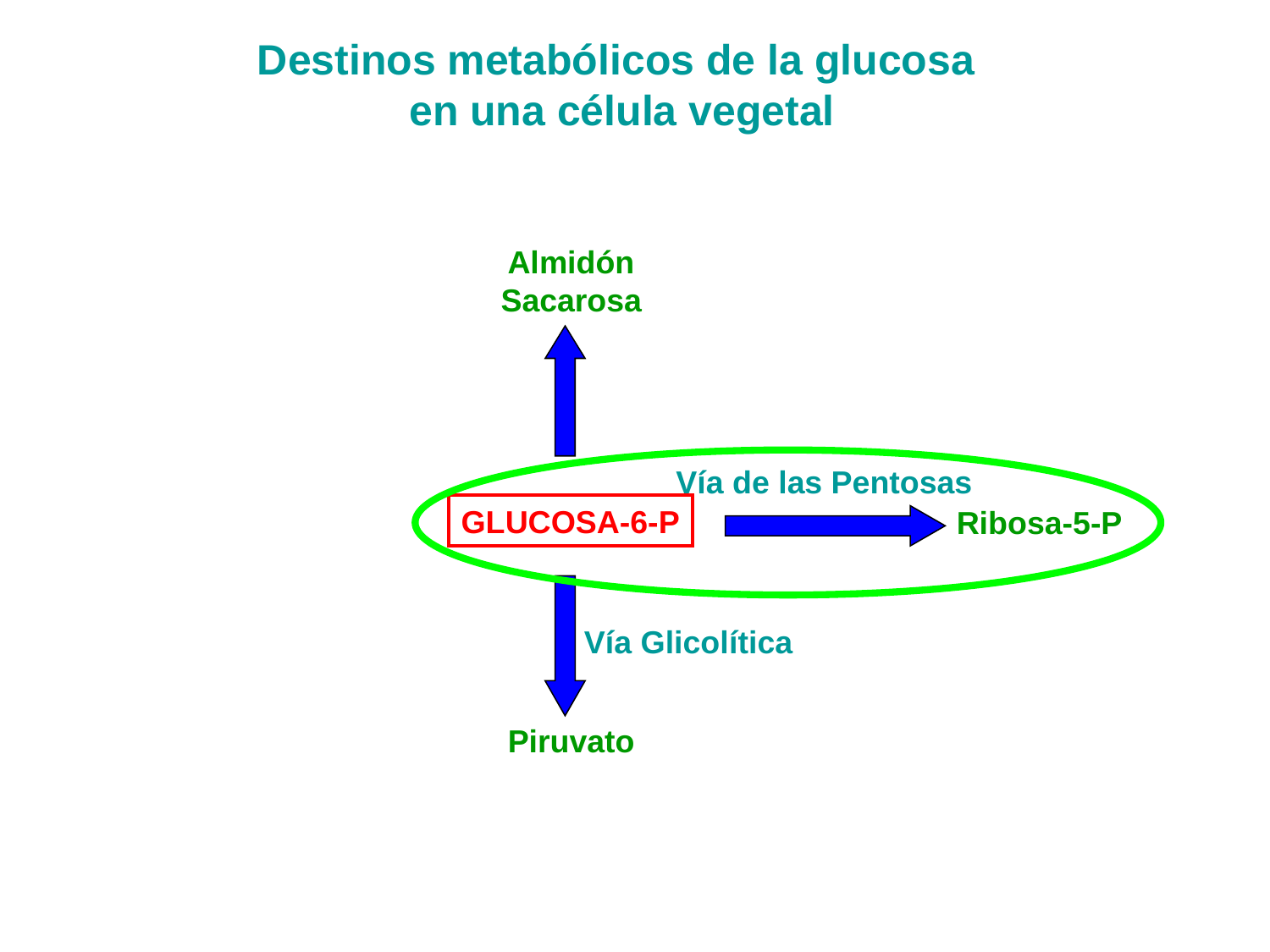

Destinos metabólicos de la glucosa
en una célula vegetal
Almidón
Sacarosa

Vía de las Pentosas
Ribosa-5-P

GLUCOSA-6-P

Vía Glicolítica
Piruvato